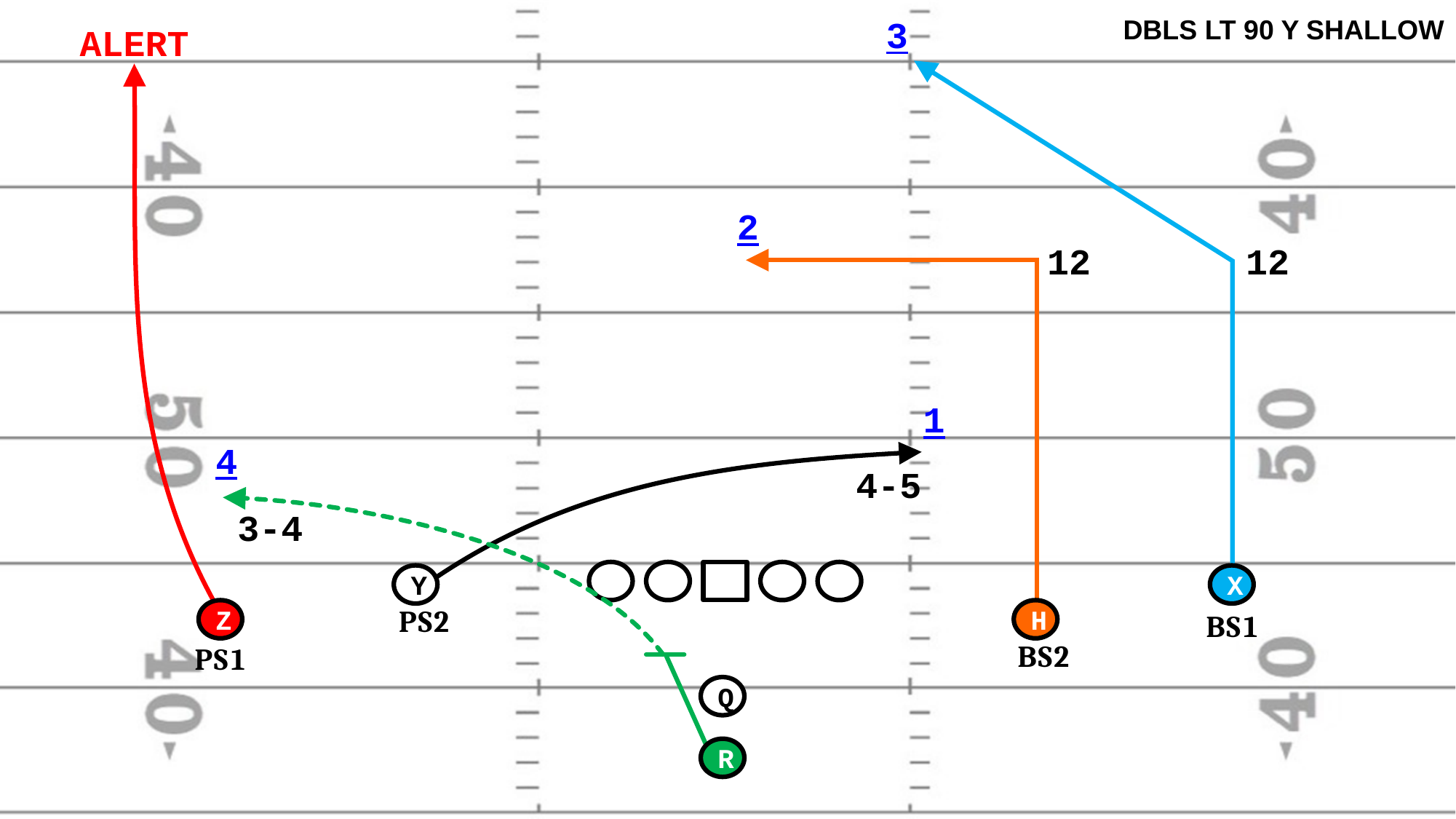

DBLS LT 90 Y SHALLOW
3
ALERT

2
12
12

1
4

4-5

3-4

Y
X
PS2
Z
H
BS1
BS2
PS1
Q
R